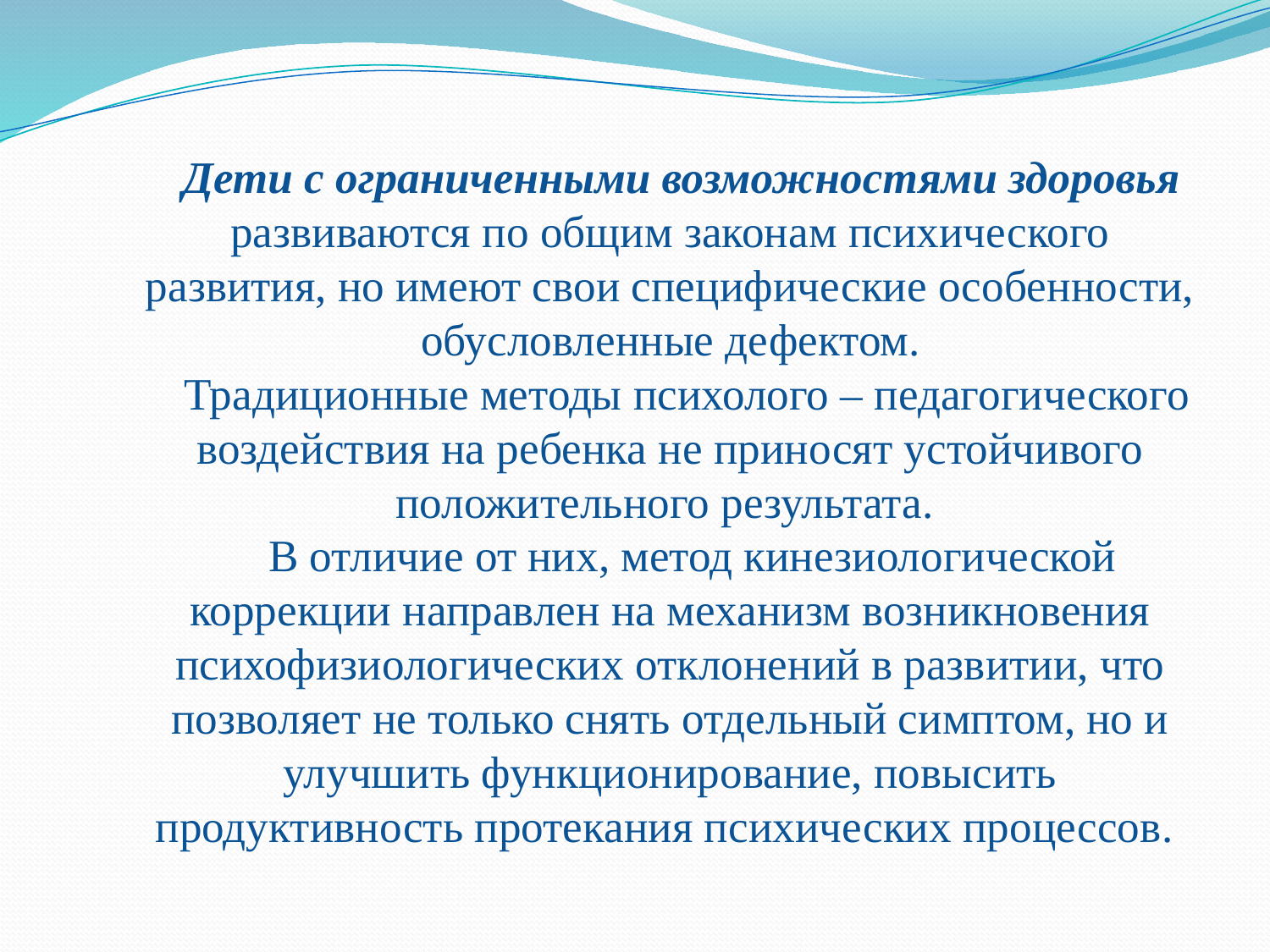

Дети с ограниченными возможностями здоровья  развиваются по общим законам психического развития, но имеют свои специфические особенности, обусловленные дефектом.
   Традиционные методы психолого – педагогического воздействия на ребенка не приносят устойчивого
положительного результата.
    В отличие от них, метод кинезиологической коррекции направлен на механизм возникновения психофизиологических отклонений в развитии, что позволяет не только снять отдельный симптом, но и улучшить функционирование, повысить продуктивность протекания психических процессов.